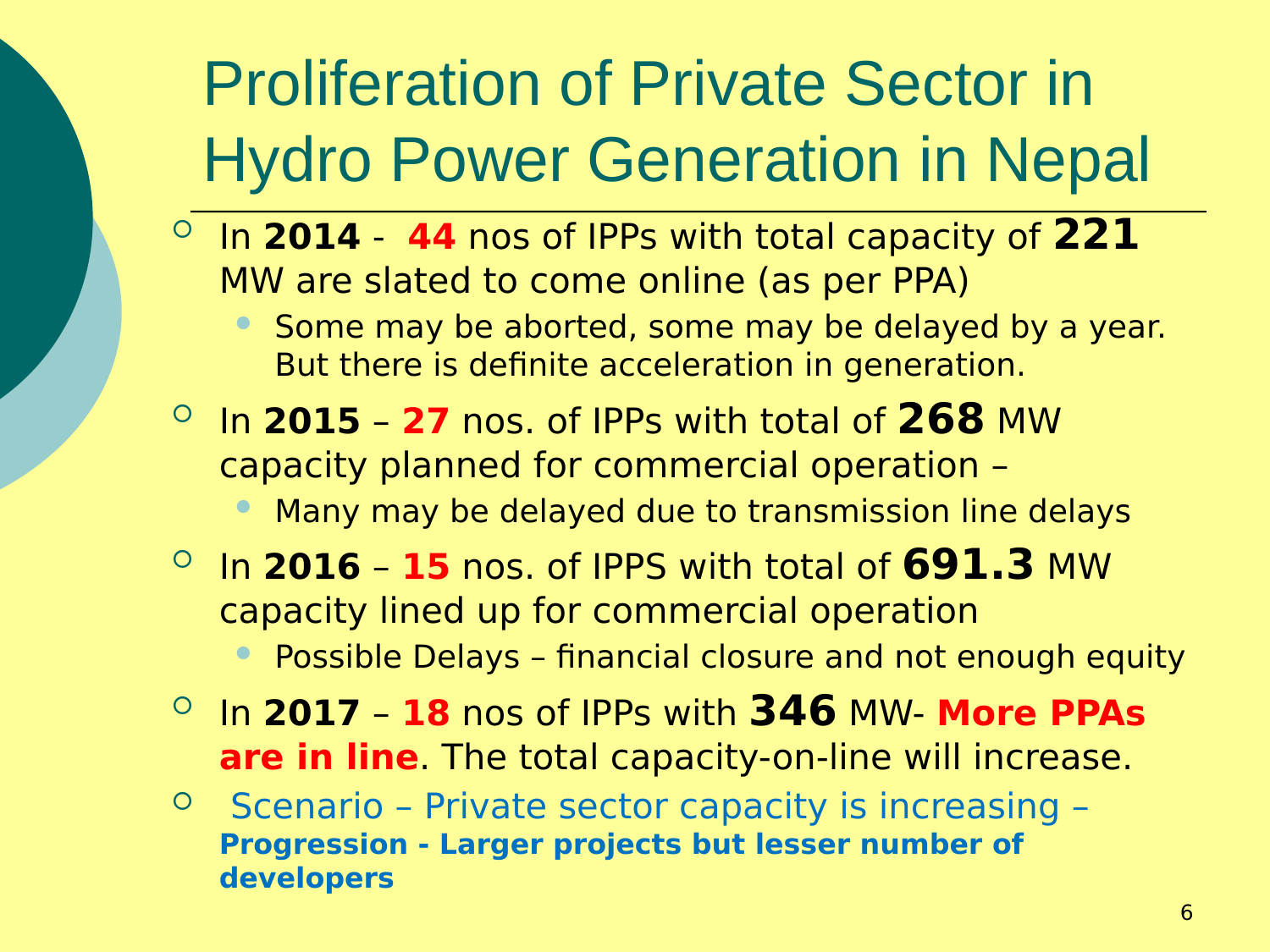

# Proliferation of Private Sector in Hydro Power Generation in Nepal
In 2014 -  44 nos of IPPs with total capacity of 221 MW are slated to come online (as per PPA)
Some may be aborted, some may be delayed by a year. But there is definite acceleration in generation.
In 2015 – 27 nos. of IPPs with total of 268 MW capacity planned for commercial operation –
Many may be delayed due to transmission line delays
In 2016 – 15 nos. of IPPS with total of 691.3 MW capacity lined up for commercial operation
Possible Delays – financial closure and not enough equity
In 2017 – 18 nos of IPPs with 346 MW- More PPAs are in line. The total capacity-on-line will increase.
 Scenario – Private sector capacity is increasing – Progression - Larger projects but lesser number of developers
6